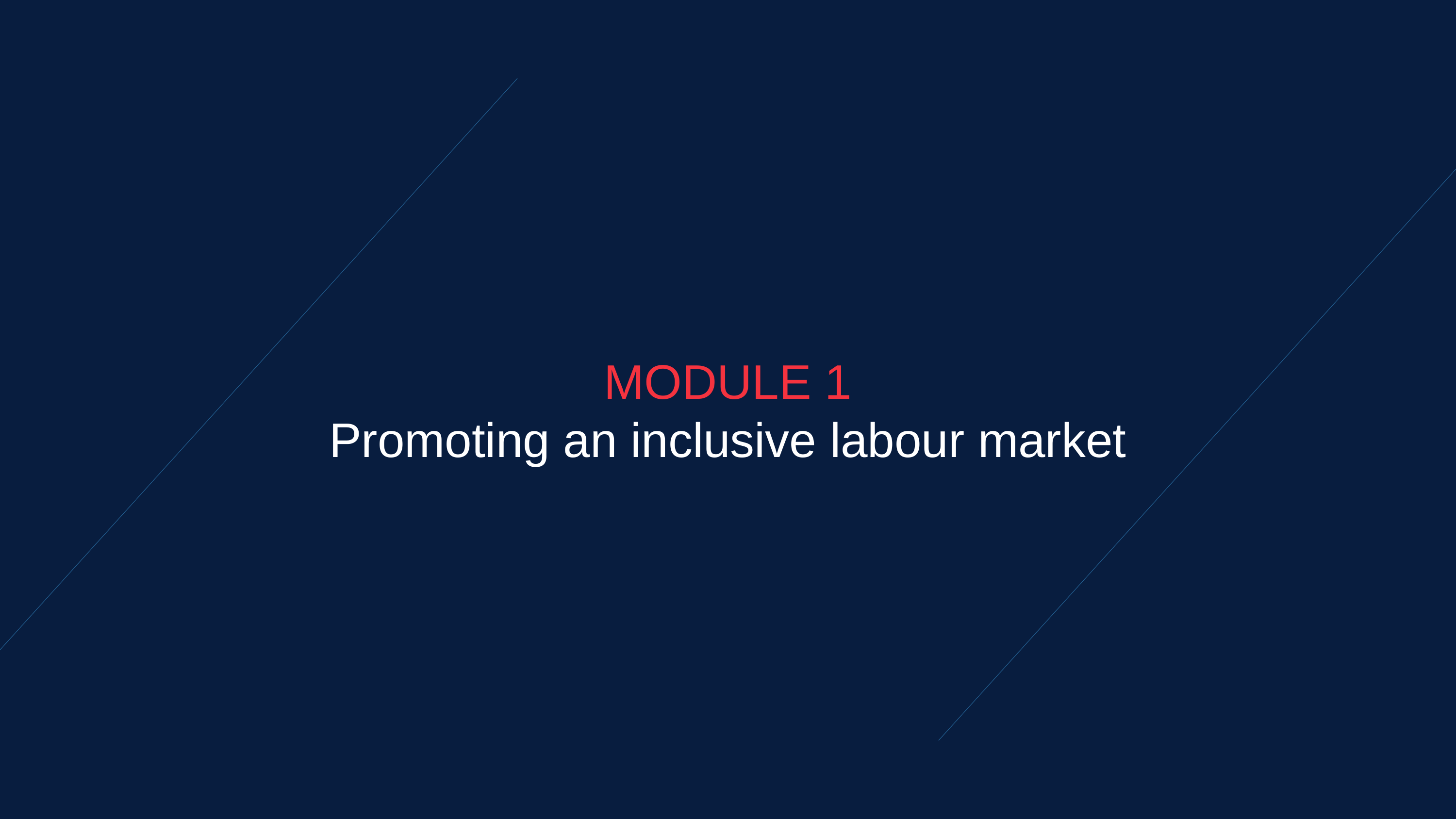

MODULE 1
Promoting an inclusive labour market